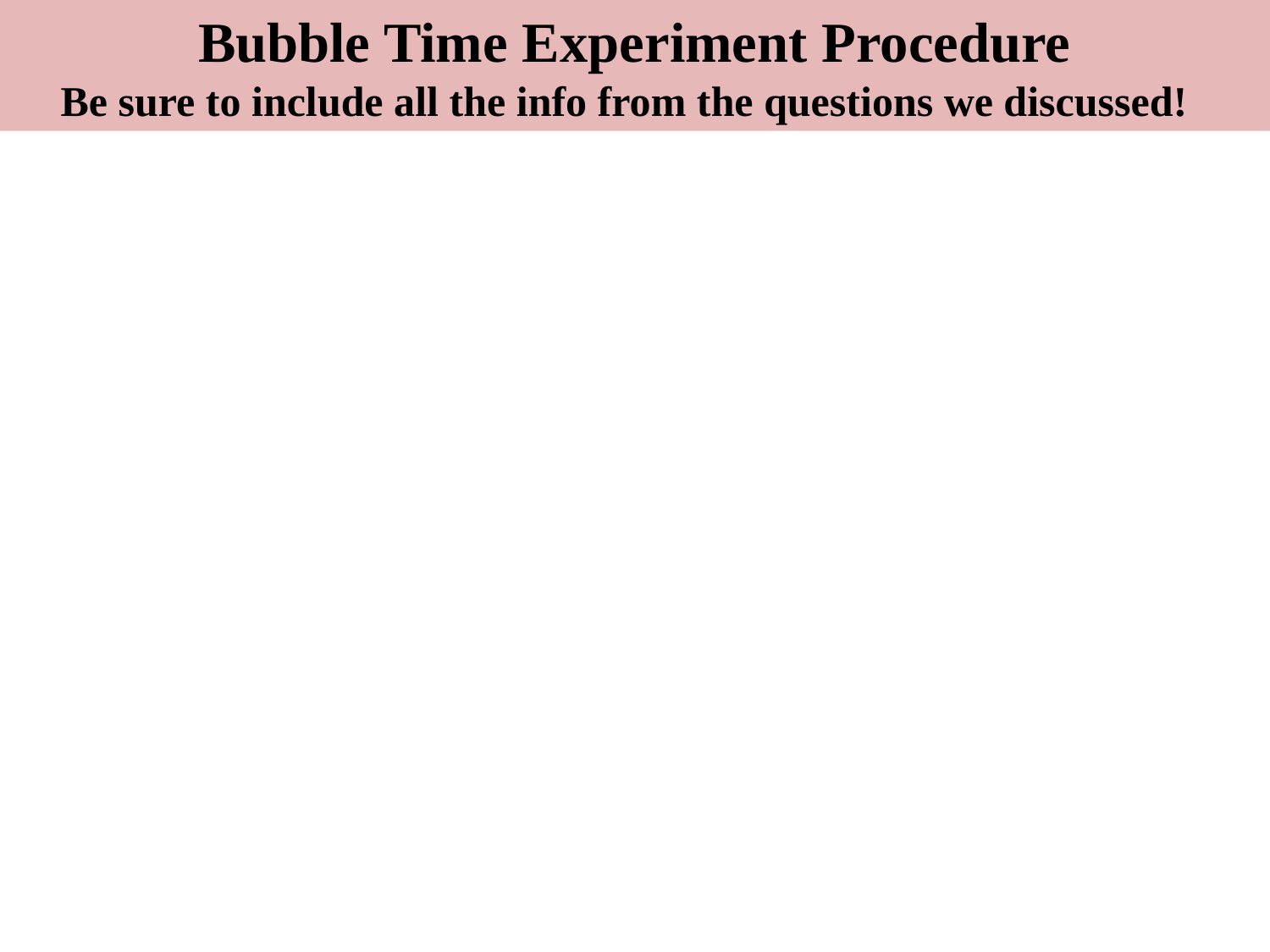

Bubble Time Experiment Procedure
Be sure to include all the info from the questions we discussed!